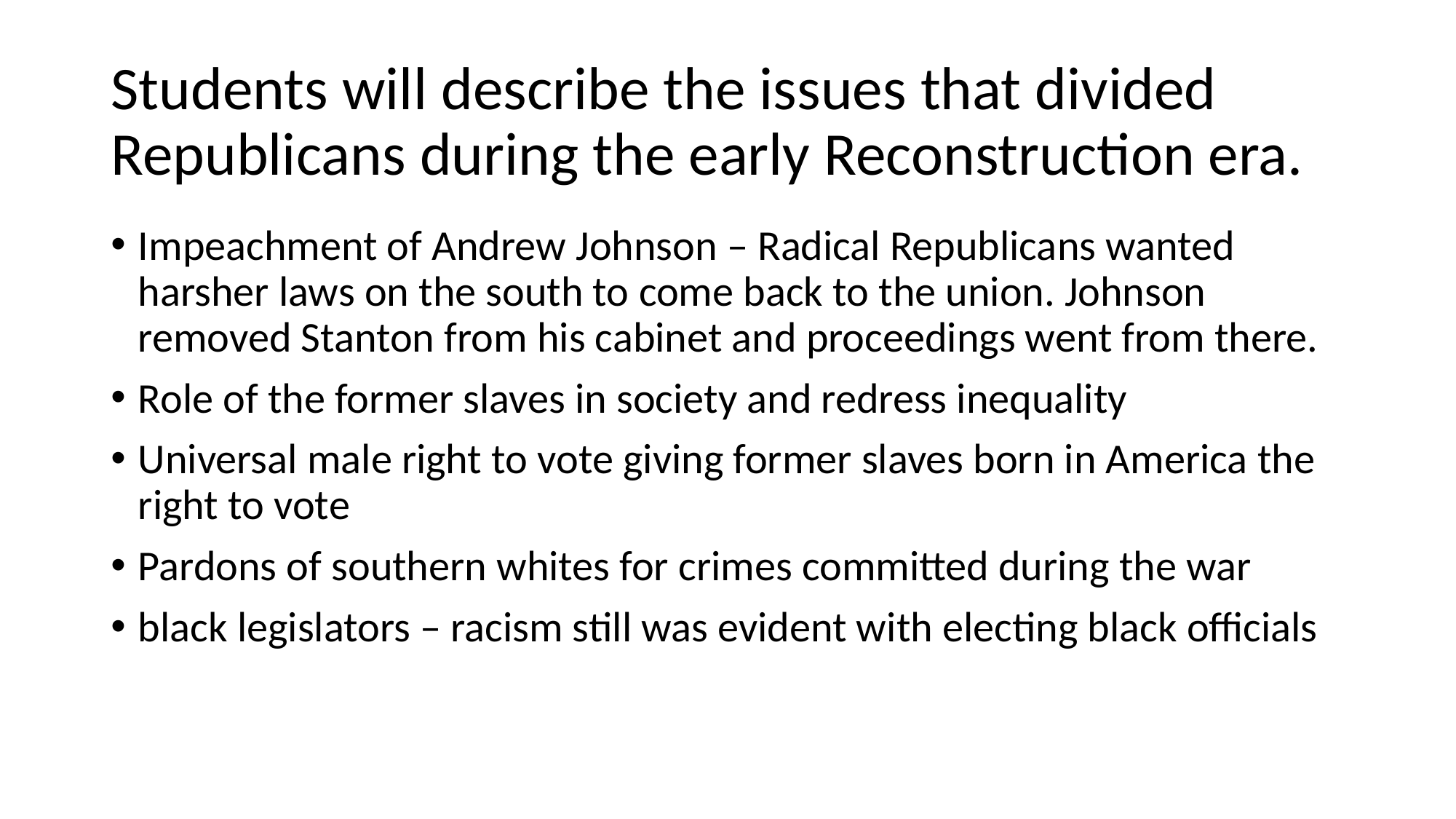

# Students will describe the issues that divided Republicans during the early Reconstruction era.
Impeachment of Andrew Johnson – Radical Republicans wanted harsher laws on the south to come back to the union. Johnson removed Stanton from his cabinet and proceedings went from there.
Role of the former slaves in society and redress inequality
Universal male right to vote giving former slaves born in America the right to vote
Pardons of southern whites for crimes committed during the war
black legislators – racism still was evident with electing black officials